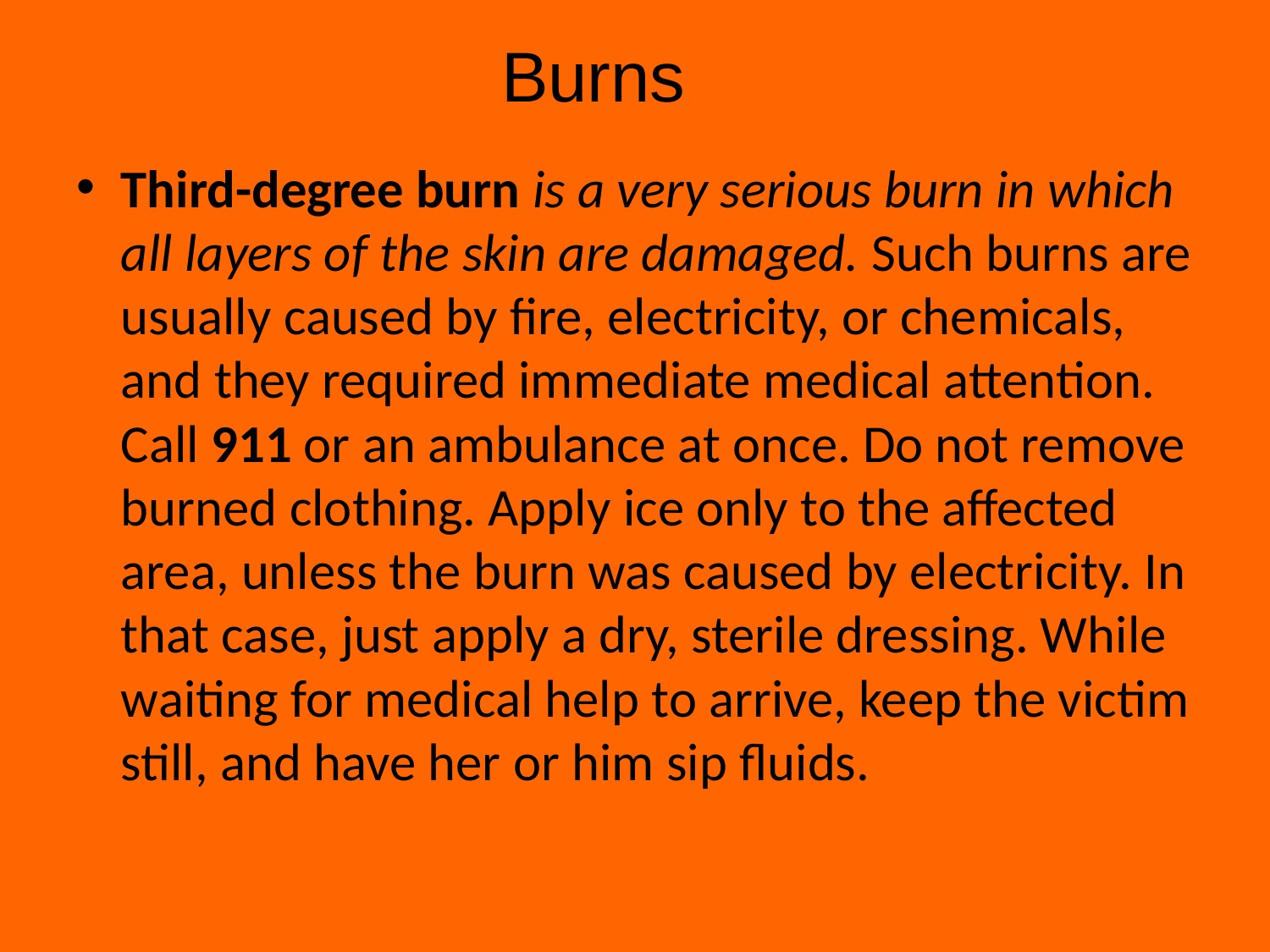

# Burns
Third-degree burn is a very serious burn in which all layers of the skin are damaged. Such burns are usually caused by fire, electricity, or chemicals, and they required immediate medical attention. Call 911 or an ambulance at once. Do not remove burned clothing. Apply ice only to the affected area, unless the burn was caused by electricity. In that case, just apply a dry, sterile dressing. While waiting for medical help to arrive, keep the victim still, and have her or him sip fluids.